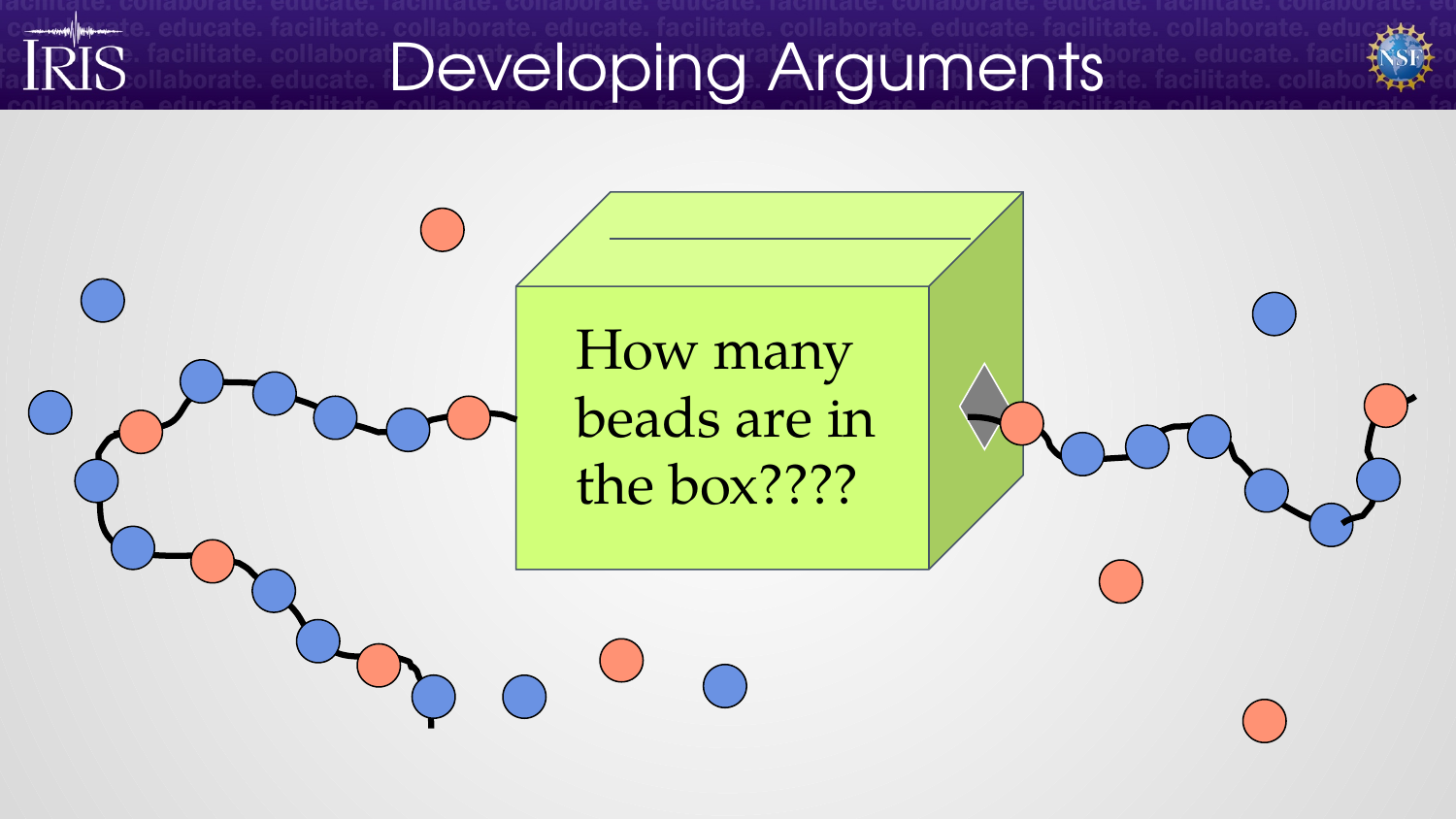

# Developing Arguments

How many beads are in the box????